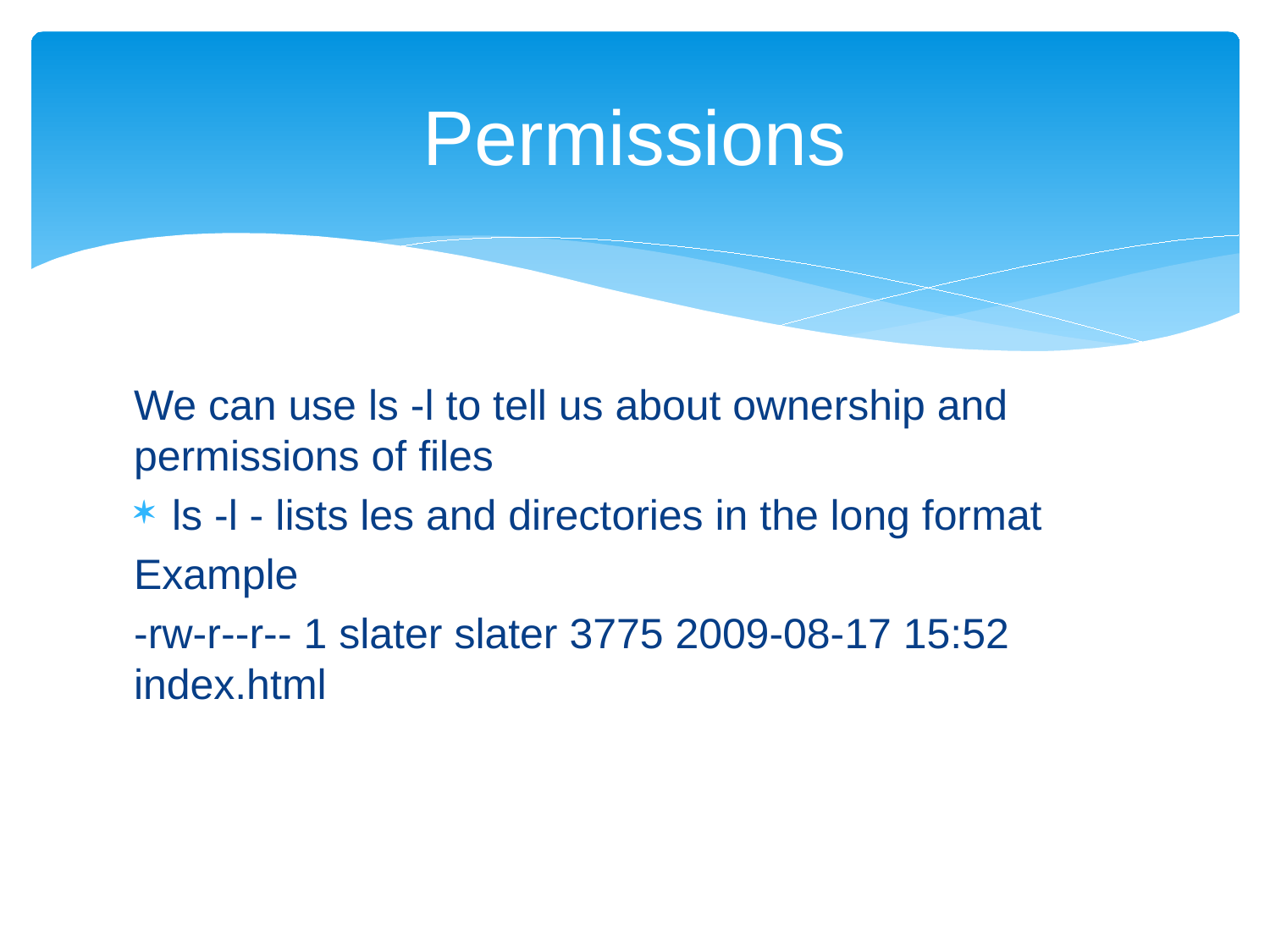

# Permissions
We can use ls -l to tell us about ownership and permissions of files
ls -l - lists les and directories in the long format
Example
-rw-r--r-- 1 slater slater 3775 2009-08-17 15:52 index.html